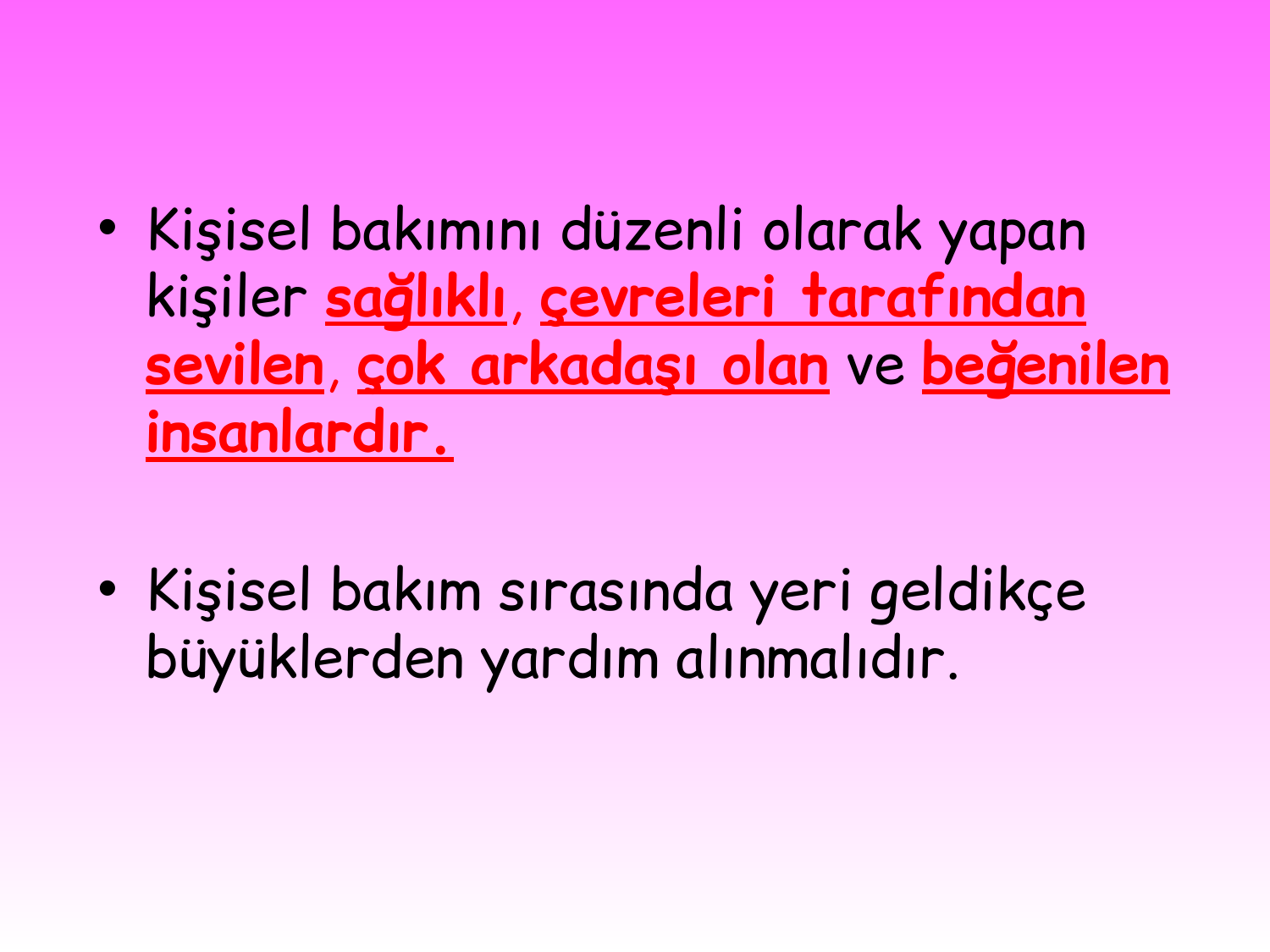

Kişisel bakımını düzenli olarak yapan kişiler sağlıklı, çevreleri tarafından sevilen, çok arkadaşı olan ve beğenilen insanlardır.

Kişisel bakım sırasında yeri geldikçe büyüklerden yardım alınmalıdır.